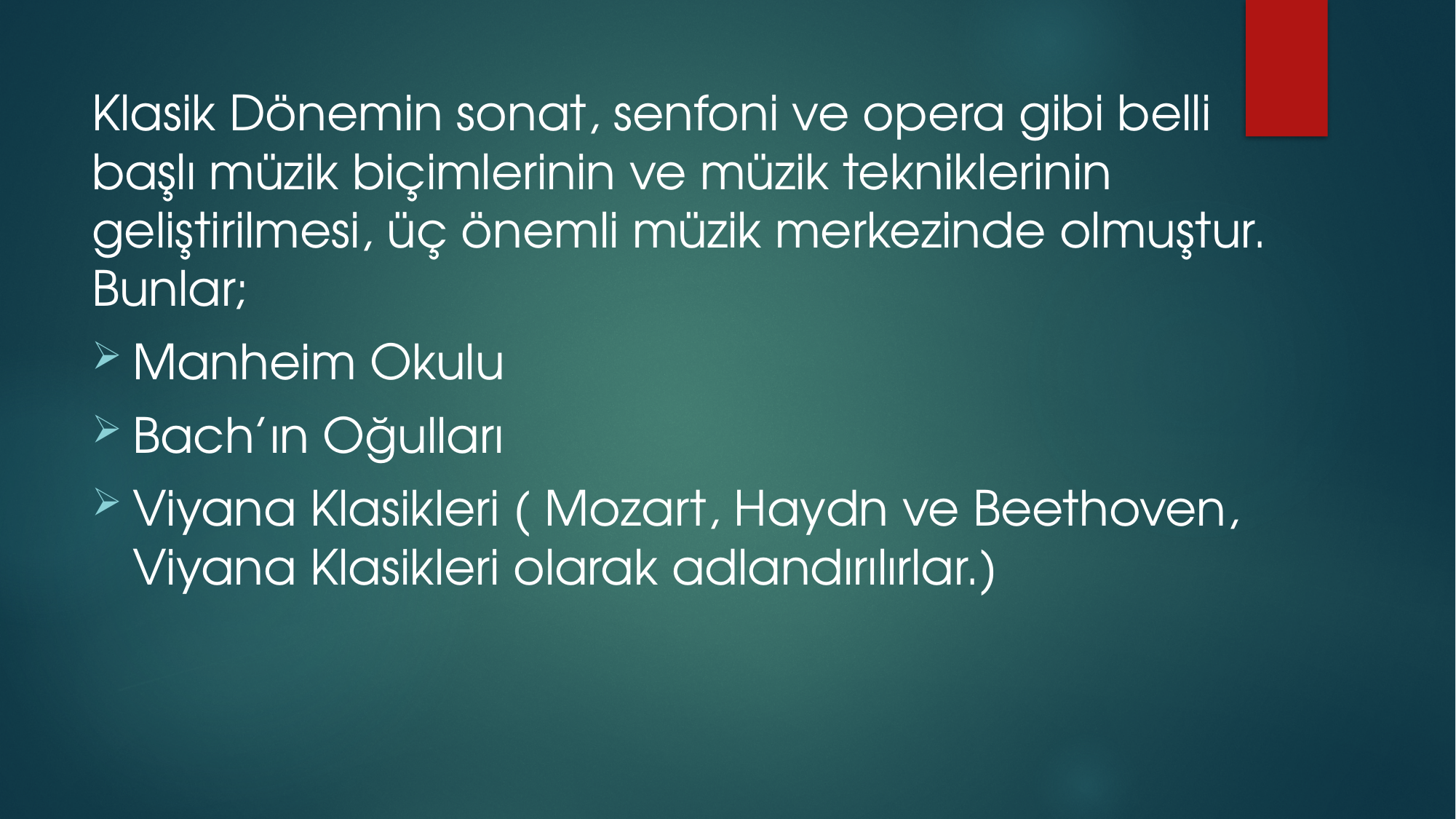

Klasik Dönemin sonat, senfoni ve opera gibi belli başlı müzik biçimlerinin ve müzik tekniklerinin geliştirilmesi, üç önemli müzik merkezinde olmuştur. Bunlar;
Manheim Okulu
Bach’ın Oğulları
Viyana Klasikleri ( Mozart, Haydn ve Beethoven, Viyana Klasikleri olarak adlandırılırlar.)